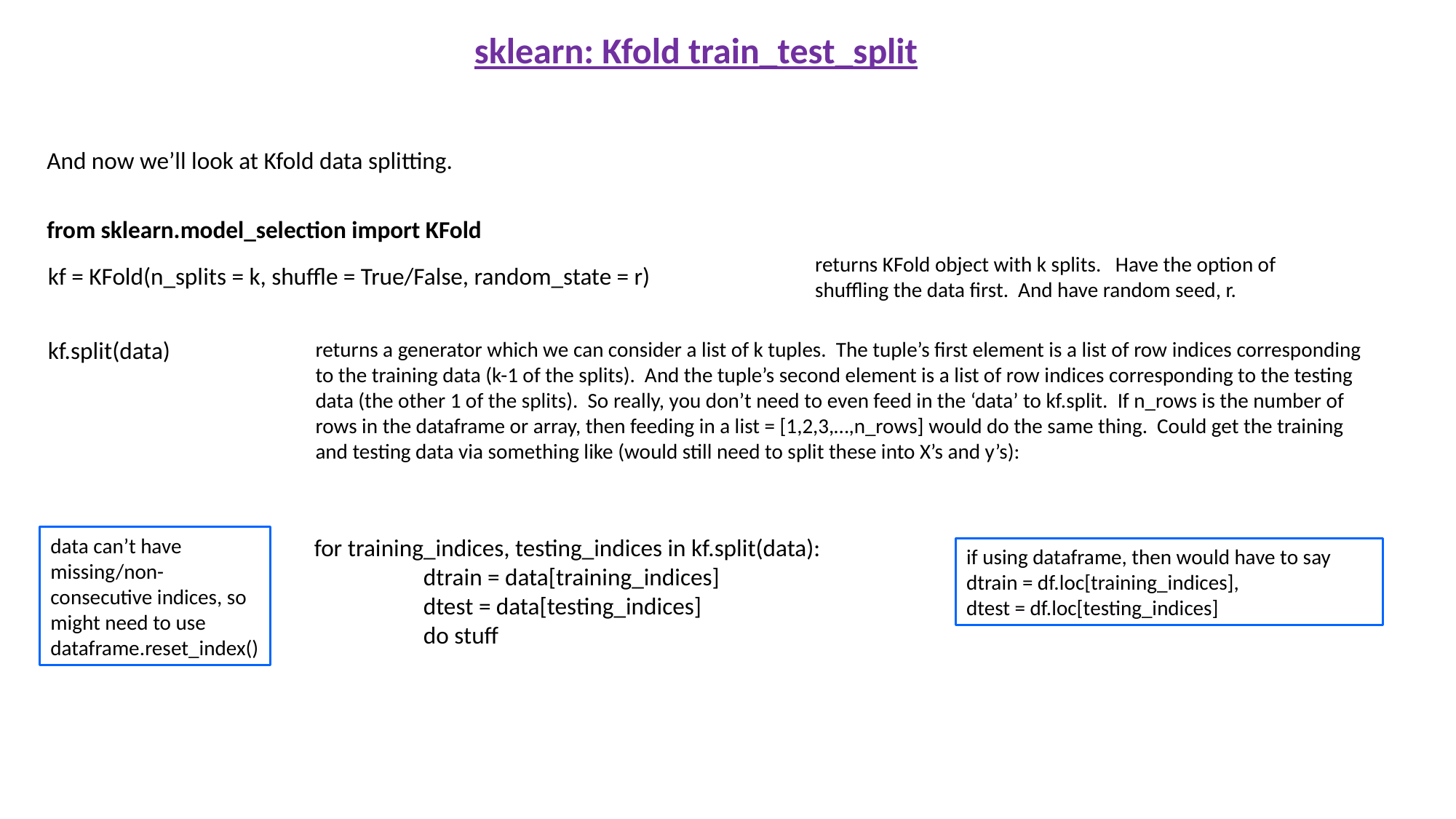

sklearn: Kfold train_test_split
And now we’ll look at Kfold data splitting.
from sklearn.model_selection import KFold
returns KFold object with k splits.   Have the option of shuffling the data first.  And have random seed, r.
kf = KFold(n_splits = k, shuffle = True/False, random_state = r)
kf.split(data)
returns a generator which we can consider a list of k tuples.  The tuple’s first element is a list of row indices corresponding to the training data (k-1 of the splits).  And the tuple’s second element is a list of row indices corresponding to the testing data (the other 1 of the splits).  So really, you don’t need to even feed in the ‘data’ to kf.split.  If n_rows is the number of rows in the dataframe or array, then feeding in a list = [1,2,3,…,n_rows] would do the same thing.  Could get the training and testing data via something like (would still need to split these into X’s and y’s):
data can’t have missing/non-consecutive indices, so might need to use dataframe.reset_index()
for training_indices, testing_indices in kf.split(data):
	dtrain = data[training_indices]
	dtest = data[testing_indices]
	do stuff
if using dataframe, then would have to say dtrain = df.loc[training_indices],
dtest = df.loc[testing_indices]